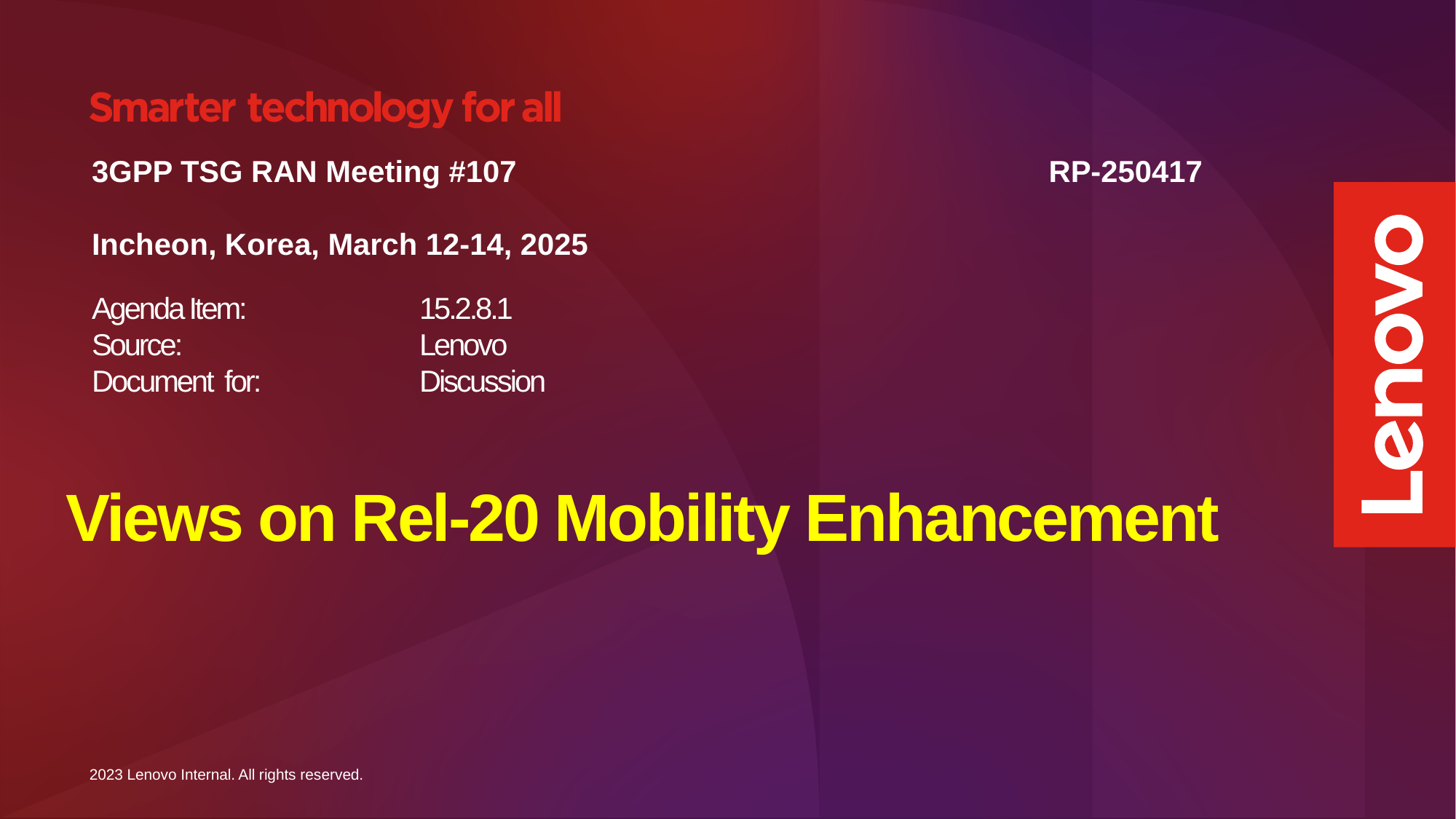

3GPP TSG RAN Meeting #107				                       RP-250417
Incheon, Korea, March 12-14, 2025
Agenda Item:		15.2.8.1
Source:			Lenovo
Document  for:		Discussion
# Views on Rel-20 Mobility Enhancement